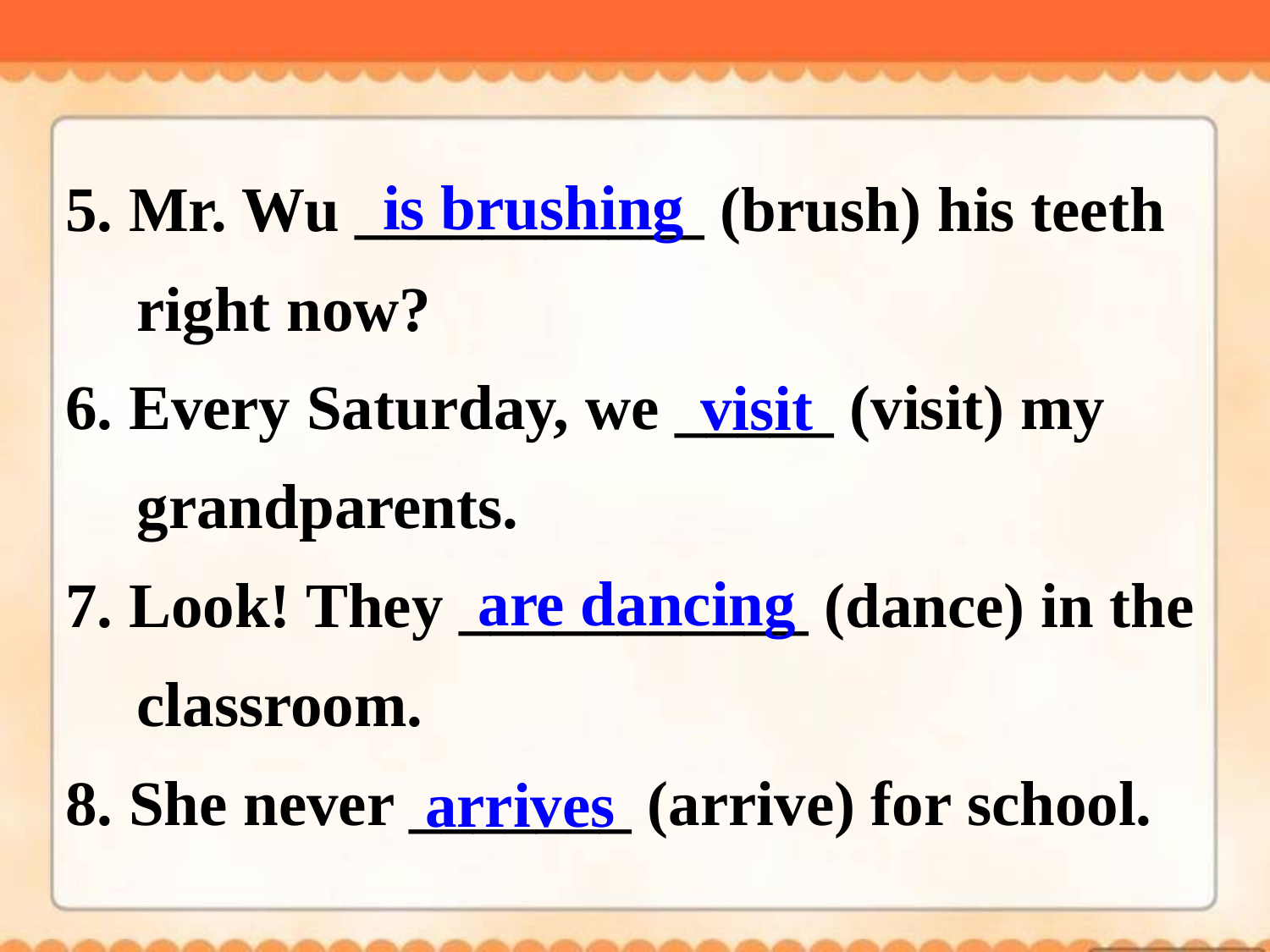

is brushing
5. Mr. Wu ___________ (brush) his teeth right now?
6. Every Saturday, we _____ (visit) my grandparents.
7. Look! They ___________ (dance) in the classroom.
8. She never _______ (arrive) for school.
visit
are dancing
arrives